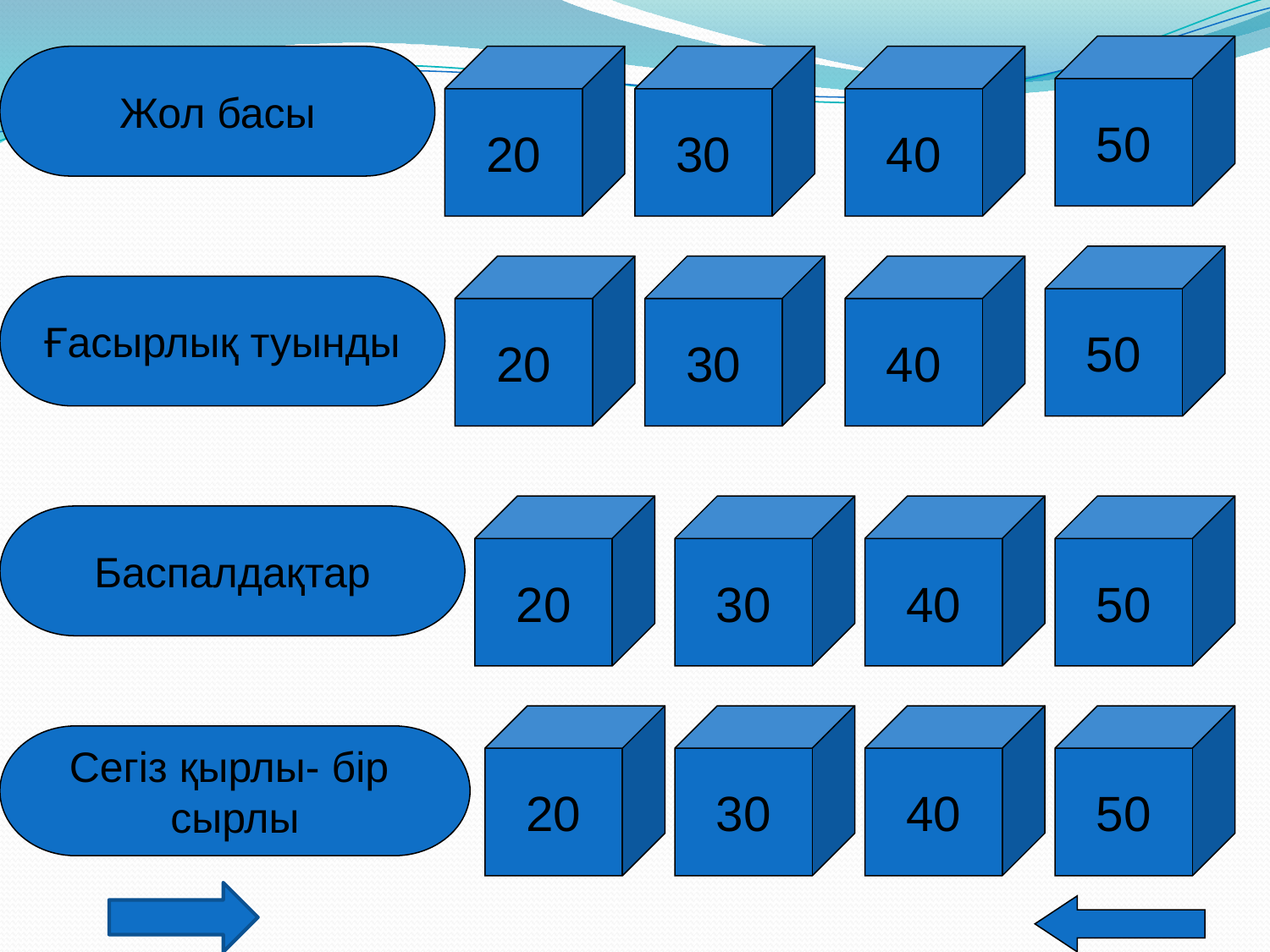

50
Жол басы
20
30
40
50
20
30
40
Ғасырлық туынды
20
30
40
50
Баспалдақтар
20
30
40
50
Сегіз қырлы- бір
сырлы